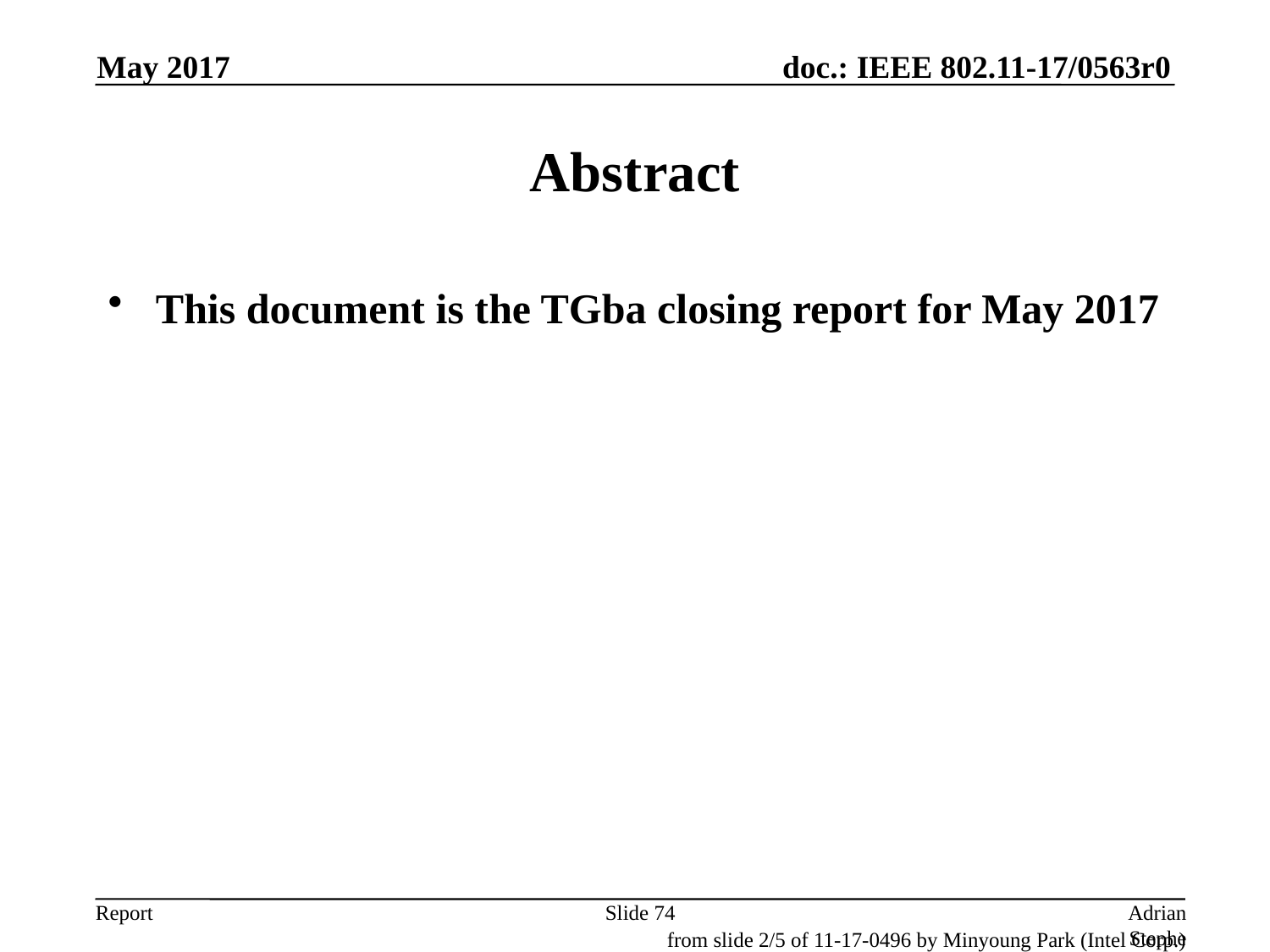

May 2017
# Abstract
This document is the TGba closing report for May 2017
Slide 74
Adrian Stephens, Intel Corporation
from slide 2/5 of 11-17-0496 by Minyoung Park (Intel Corp.)